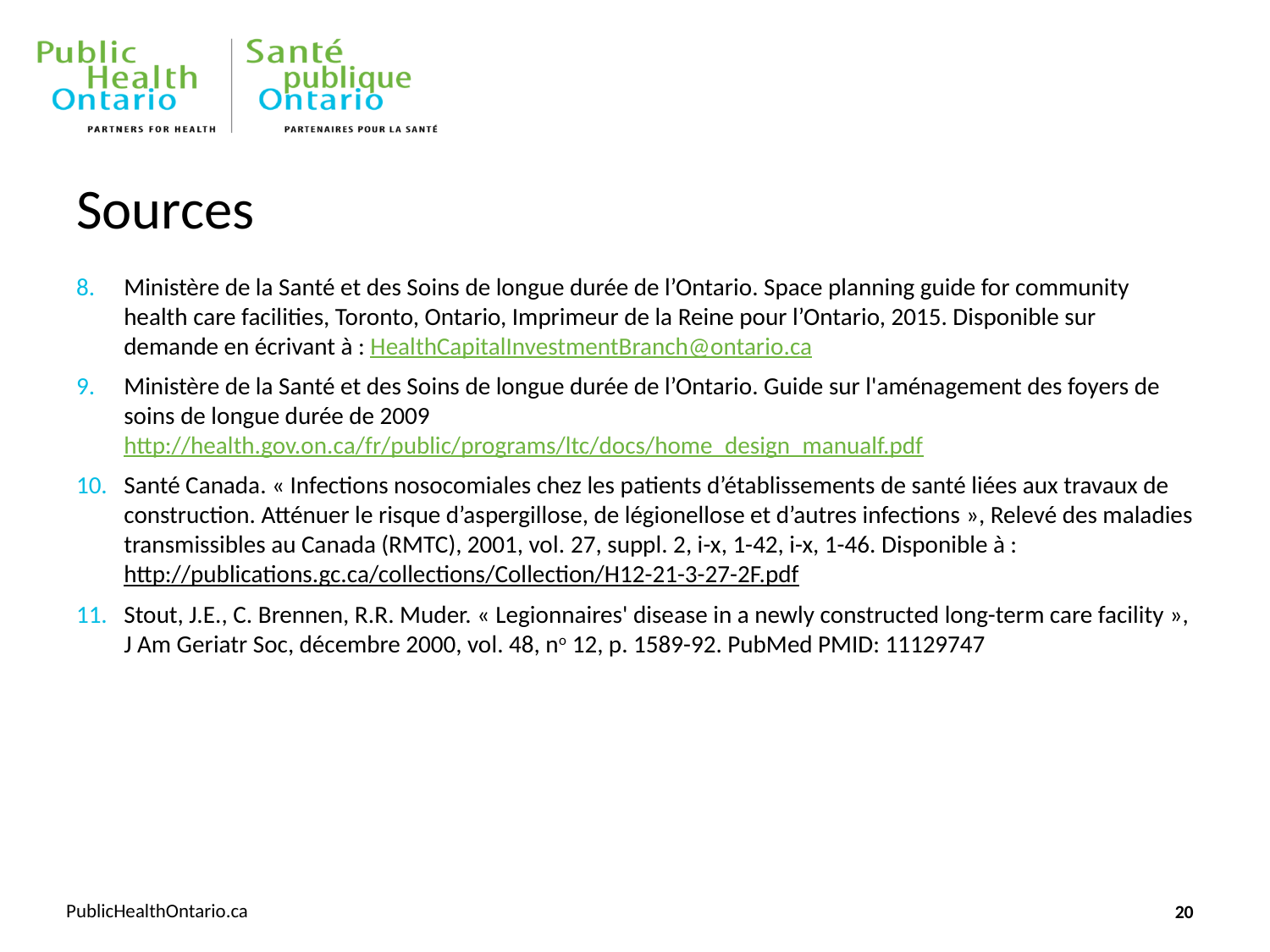

# Sources
Ministère de la Santé et des Soins de longue durée de l’Ontario. Space planning guide for community health care facilities, Toronto, Ontario, Imprimeur de la Reine pour l’Ontario, 2015. Disponible sur demande en écrivant à : HealthCapitalInvestmentBranch@ontario.ca
Ministère de la Santé et des Soins de longue durée de l’Ontario. Guide sur l'aménagement des foyers de soins de longue durée de 2009
http://health.gov.on.ca/fr/public/programs/ltc/docs/home_design_manualf.pdf
Santé Canada. « Infections nosocomiales chez les patients d’établissements de santé liées aux travaux de construction. Atténuer le risque d’aspergillose, de légionellose et d’autres infections », Relevé des maladies transmissibles au Canada (RMTC), 2001, vol. 27, suppl. 2, i-x, 1-42, i-x, 1-46. Disponible à : http://publications.gc.ca/collections/Collection/H12-21-3-27-2F.pdf
Stout, J.E., C. Brennen, R.R. Muder. « Legionnaires' disease in a newly constructed long-term care facility », J Am Geriatr Soc, décembre 2000, vol. 48, no 12, p. 1589-92. PubMed PMID: 11129747
20